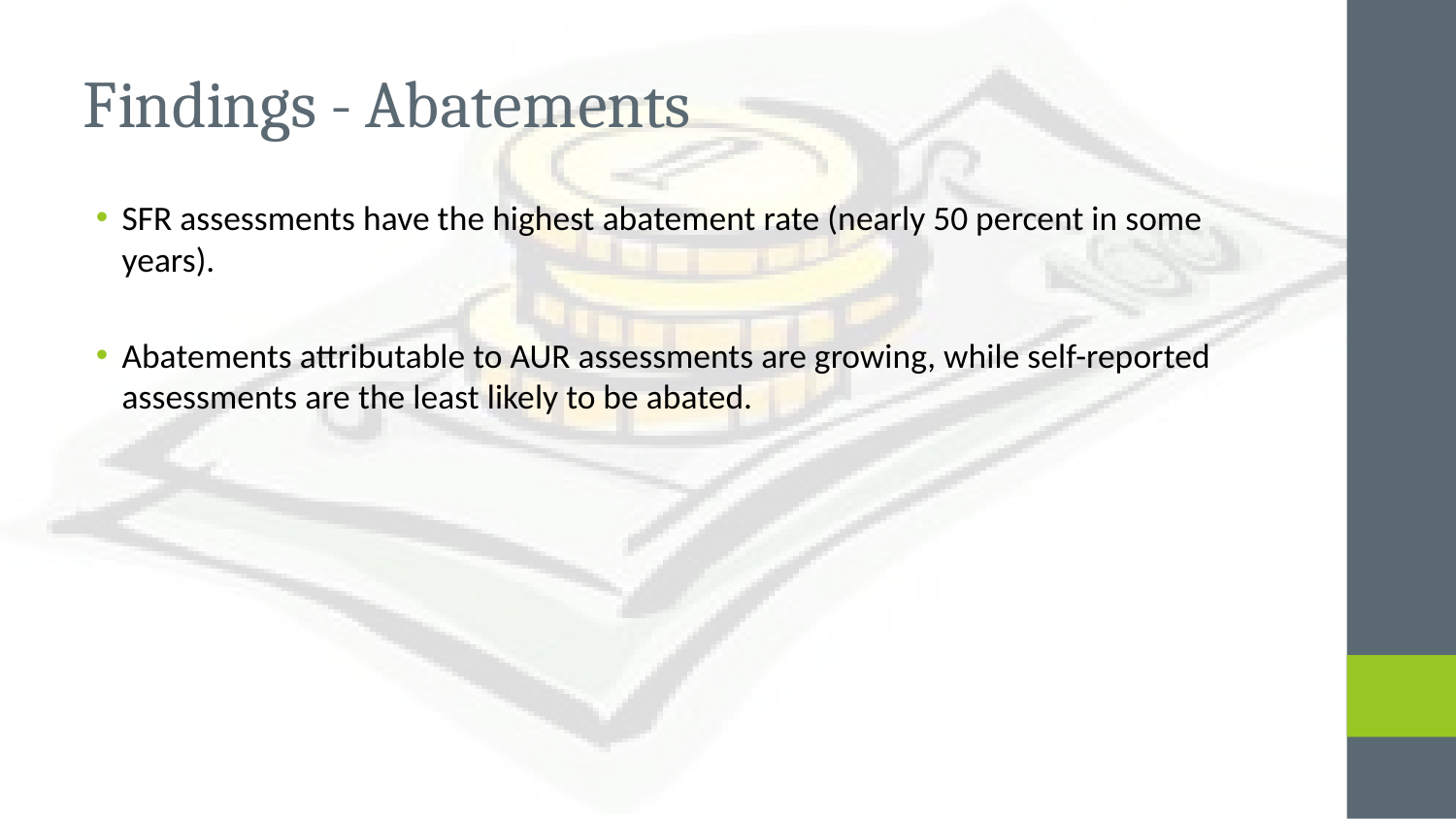

# Findings - Abatements
SFR assessments have the highest abatement rate (nearly 50 percent in some years).

Abatements attributable to AUR assessments are growing, while self-reported assessments are the least likely to be abated.